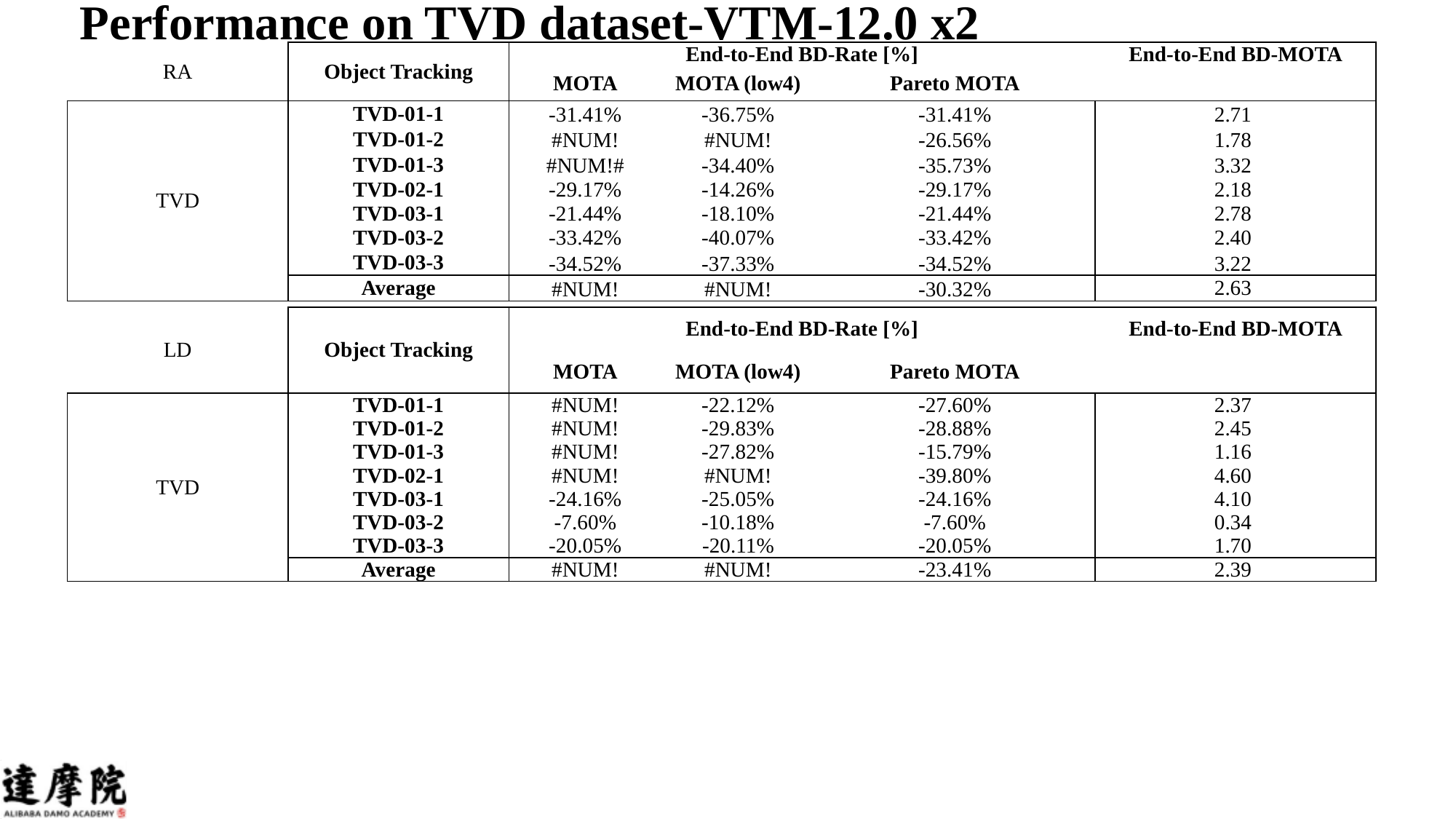

# Performance on TVD dataset-VTM-12.0 x2
| RA | Object Tracking | End-to-End BD-Rate [%] |  |  | End-to-End BD-MOTA |
| --- | --- | --- | --- | --- | --- |
|  |  | MOTA | MOTA (low4) | Pareto MOTA |  |
| TVD | TVD-01-1 | -31.41% | -36.75% | -31.41% | 2.71 |
|  | TVD-01-2 | #NUM! | #NUM! | -26.56% | 1.78 |
|  | TVD-01-3 | #NUM!# | -34.40% | -35.73% | 3.32 |
|  | TVD-02-1 | -29.17% | -14.26% | -29.17% | 2.18 |
|  | TVD-03-1 | -21.44% | -18.10% | -21.44% | 2.78 |
|  | TVD-03-2 | -33.42% | -40.07% | -33.42% | 2.40 |
|  | TVD-03-3 | -34.52% | -37.33% | -34.52% | 3.22 |
|  | Average | #NUM! | #NUM! | -30.32% | 2.63 |

| LD | Object Tracking | End-to-End BD-Rate [%] |  |  | End-to-End BD-MOTA |
| --- | --- | --- | --- | --- | --- |
|  |  | MOTA | MOTA (low4) | Pareto MOTA |  |
| TVD | TVD-01-1 | #NUM! | -22.12% | -27.60% | 2.37 |
|  | TVD-01-2 | #NUM! | -29.83% | -28.88% | 2.45 |
|  | TVD-01-3 | #NUM! | -27.82% | -15.79% | 1.16 |
|  | TVD-02-1 | #NUM! | #NUM! | -39.80% | 4.60 |
|  | TVD-03-1 | -24.16% | -25.05% | -24.16% | 4.10 |
|  | TVD-03-2 | -7.60% | -10.18% | -7.60% | 0.34 |
|  | TVD-03-3 | -20.05% | -20.11% | -20.05% | 1.70 |
|  | Average | #NUM! | #NUM! | -23.41% | 2.39 |